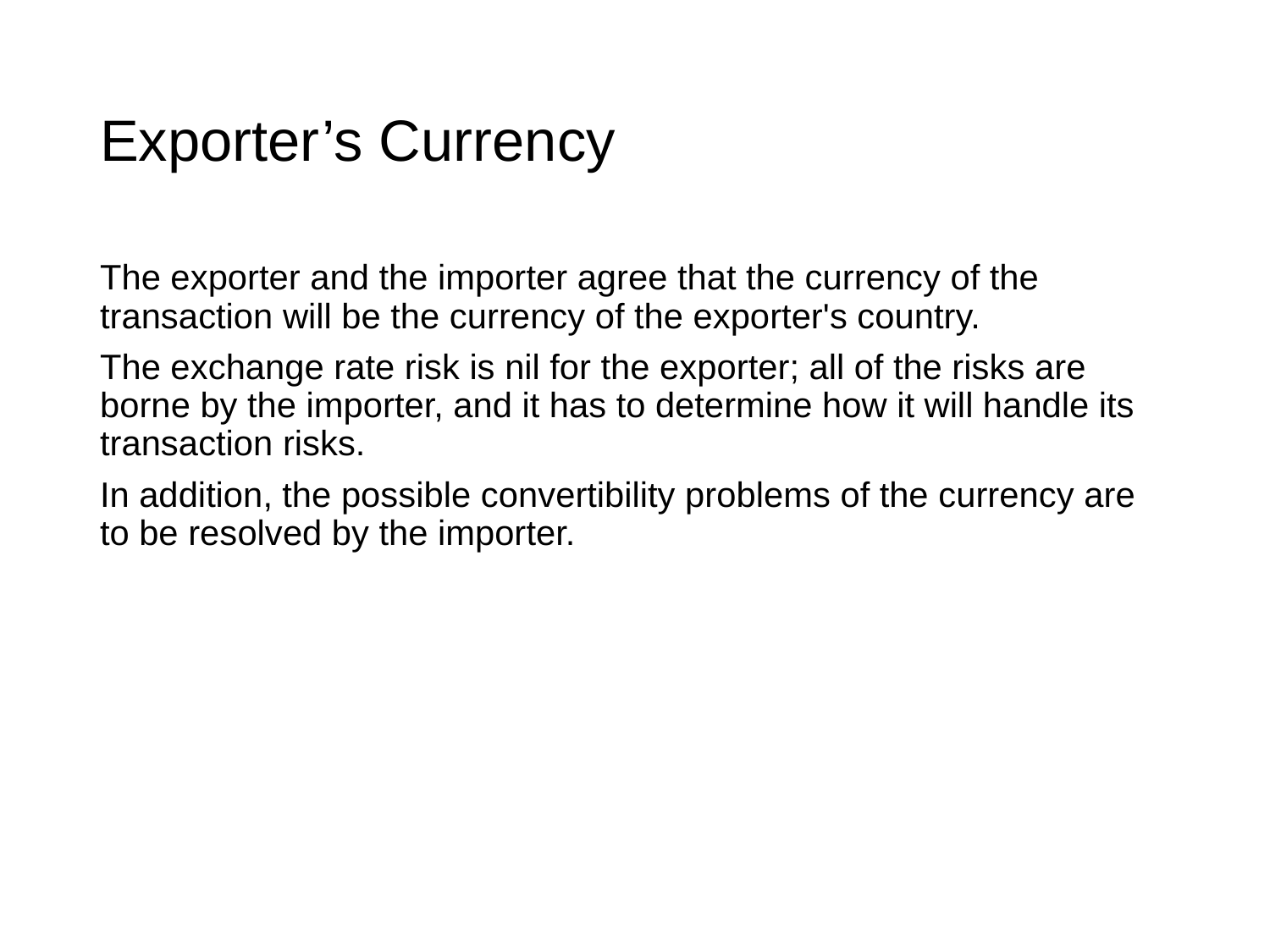

# Exporter’s Currency
The exporter and the importer agree that the currency of the transaction will be the currency of the exporter's country.
The exchange rate risk is nil for the exporter; all of the risks are borne by the importer, and it has to determine how it will handle its transaction risks.
In addition, the possible convertibility problems of the currency are to be resolved by the importer.